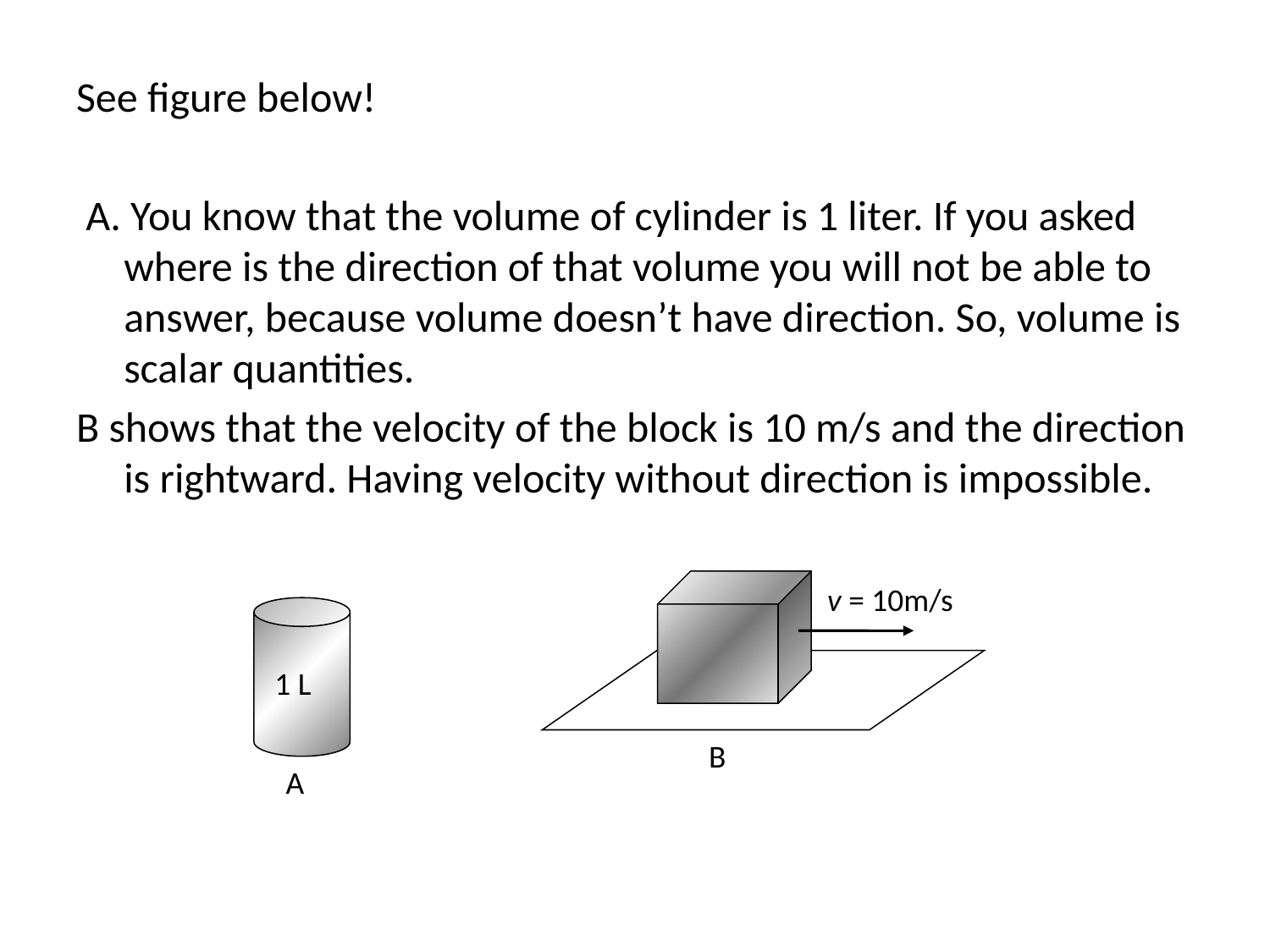

See figure below!

 A. You know that the volume of cylinder is 1 liter. If you asked where is the direction of that volume you will not be able to answer, because volume doesn’t have direction. So, volume is scalar quantities.
B shows that the velocity of the block is 10 m/s and the direction is rightward. Having velocity without direction is impossible.

B
v = 10m/s

1 L
A